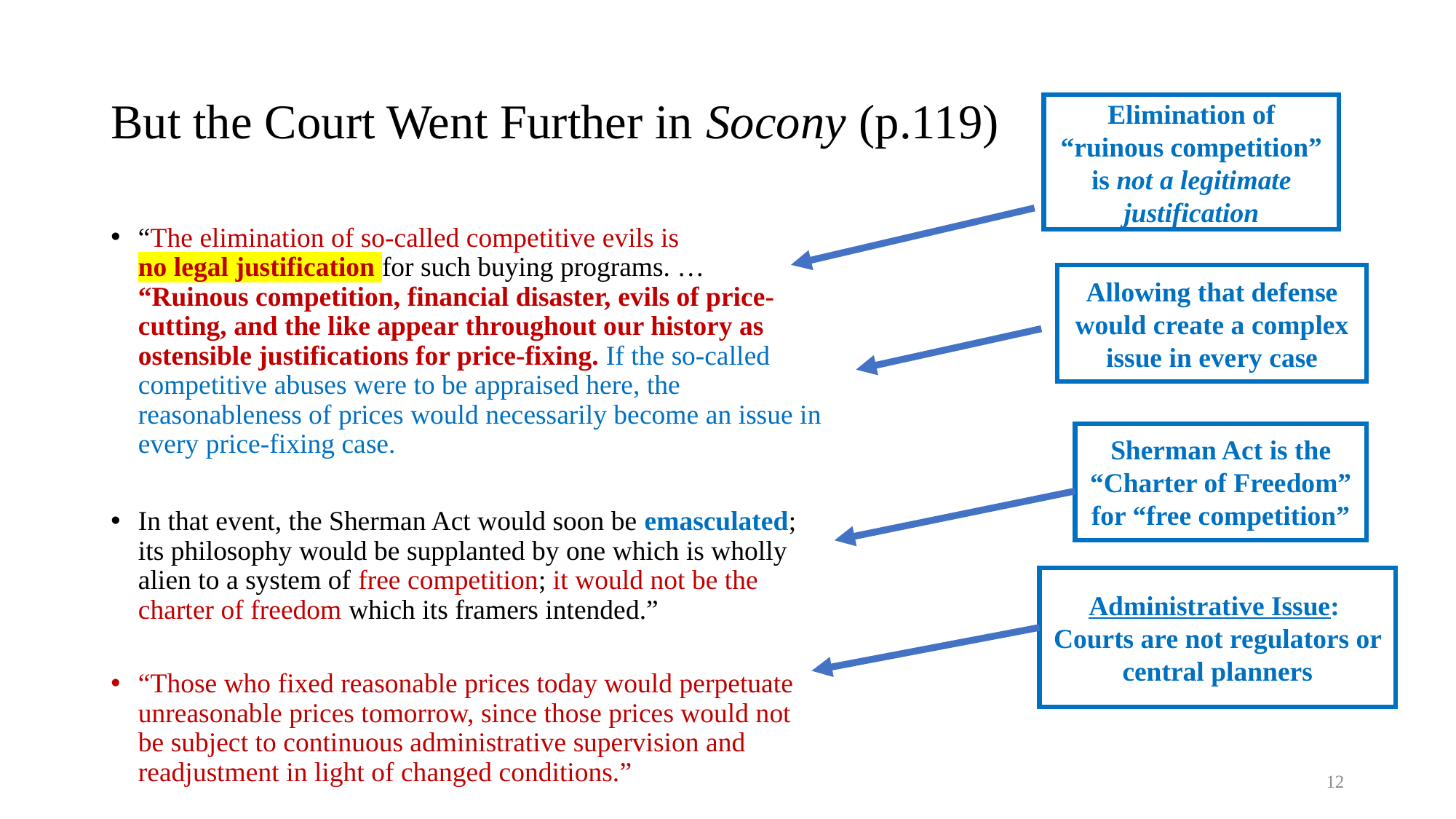

# But the Court Went Further in Socony (p.119)
Elimination of “ruinous competition” is not a legitimate justification
“The elimination of so-called competitive evils is
no legal justification for such buying programs. …
“Ruinous competition, financial disaster, evils of price-cutting, and the like appear throughout our history as ostensible justifications for price-fixing. If the so-called competitive abuses were to be appraised here, the reasonableness of prices would necessarily become an issue in every price-fixing case.
In that event, the Sherman Act would soon be emasculated; its philosophy would be supplanted by one which is wholly alien to a system of free competition; it would not be the
charter of freedom which its framers intended.”
“Those who fixed reasonable prices today would perpetuate unreasonable prices tomorrow, since those prices would not be subject to continuous administrative supervision and readjustment in light of changed conditions.”
Allowing that defense would create a complex issue in every case
Sherman Act is the “Charter of Freedom” for “free competition”
Administrative Issue:
Courts are not regulators or central planners
12